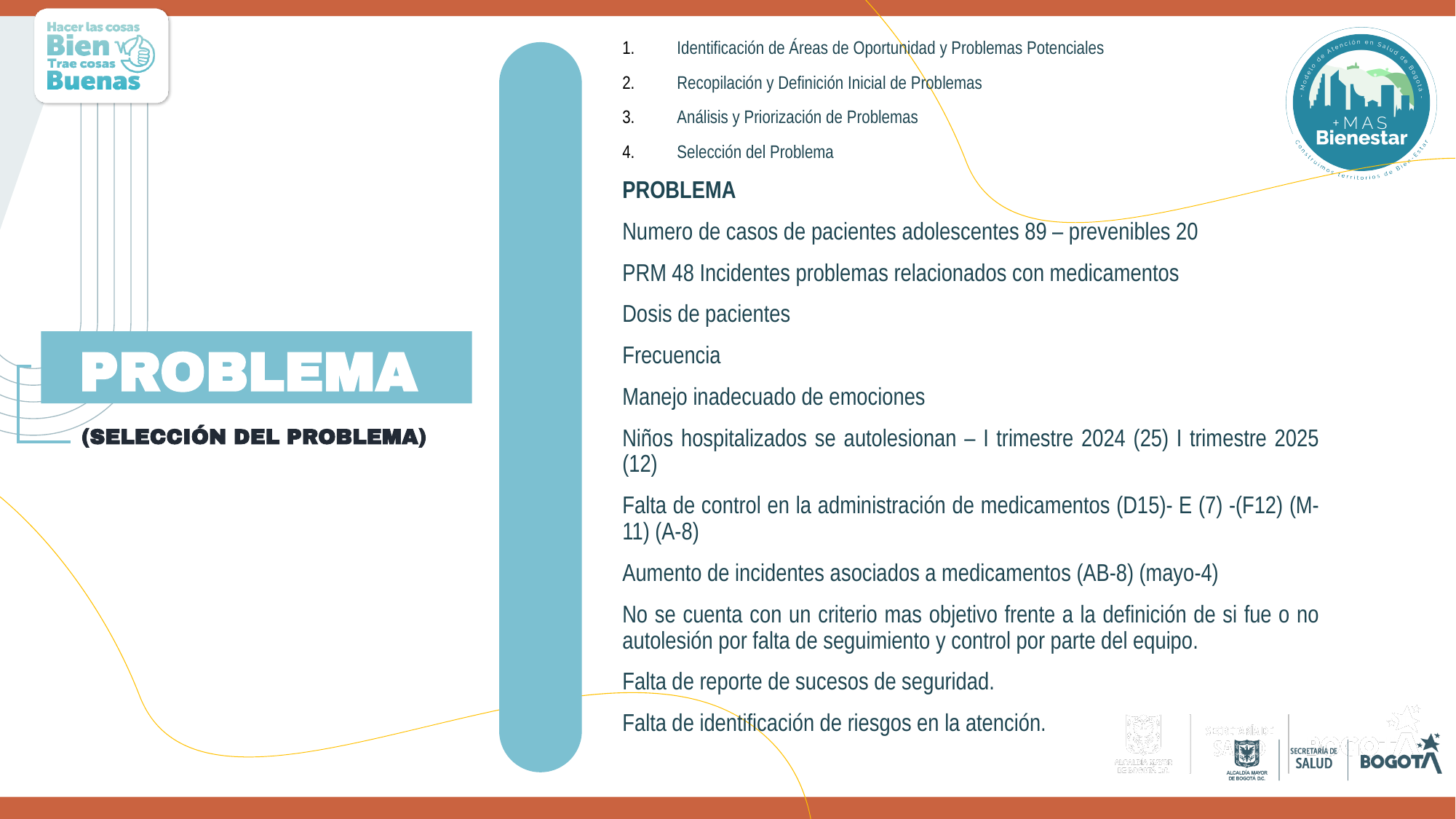

Identificación de Áreas de Oportunidad y Problemas Potenciales
Recopilación y Definición Inicial de Problemas
Análisis y Priorización de Problemas
Selección del Problema
PROBLEMA
Numero de casos de pacientes adolescentes 89 – prevenibles 20
PRM 48 Incidentes problemas relacionados con medicamentos
Dosis de pacientes
Frecuencia
Manejo inadecuado de emociones
Niños hospitalizados se autolesionan – I trimestre 2024 (25) I trimestre 2025 (12)
Falta de control en la administración de medicamentos (D15)- E (7) -(F12) (M-11) (A-8)
Aumento de incidentes asociados a medicamentos (AB-8) (mayo-4)
No se cuenta con un criterio mas objetivo frente a la definición de si fue o no autolesión por falta de seguimiento y control por parte del equipo.
Falta de reporte de sucesos de seguridad.
Falta de identificación de riesgos en la atención.

PROBLEMA

(SELECCIÓN DEL PROBLEMA)